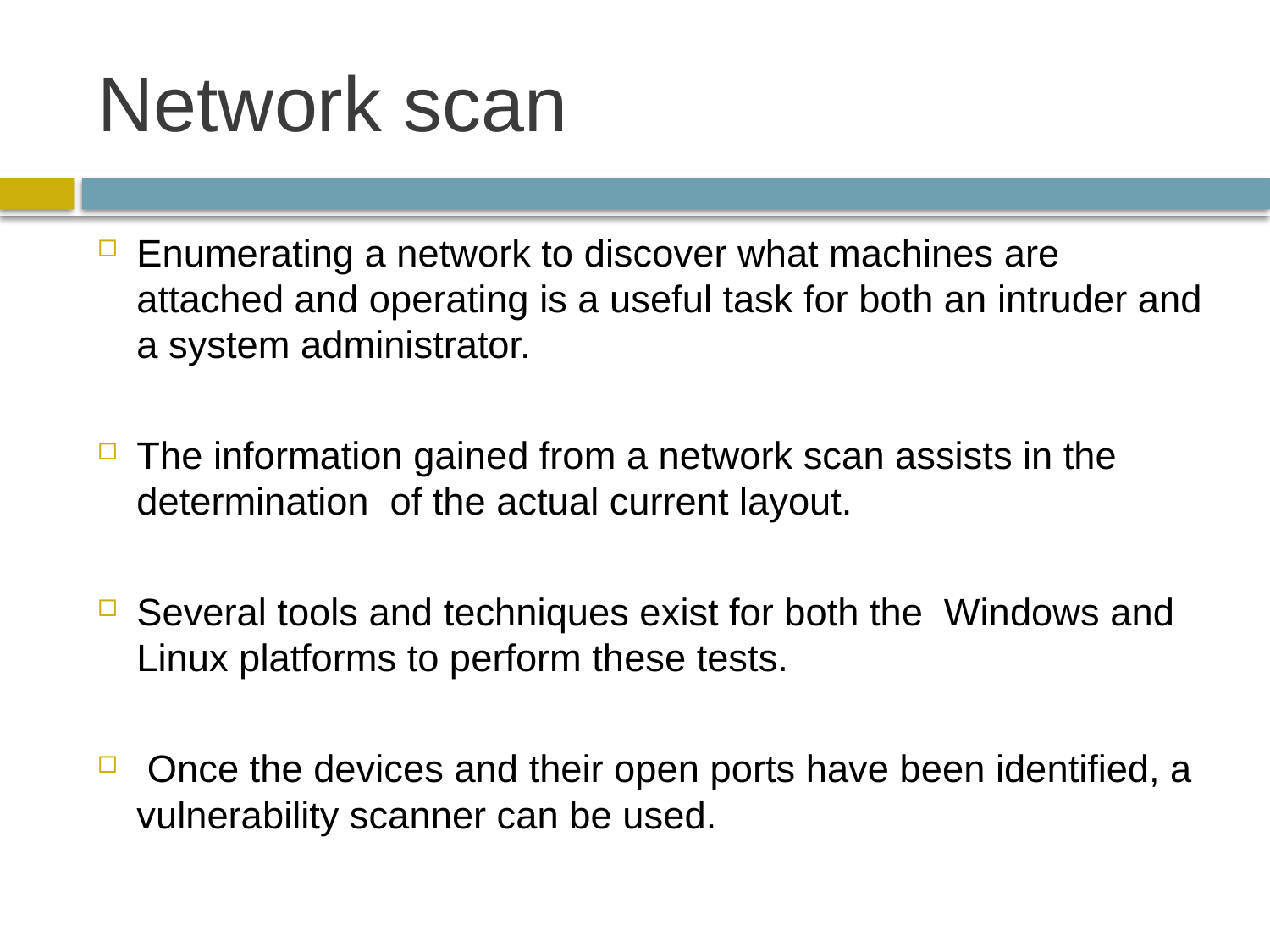

# Network scan
Enumerating a network to discover what machines are attached and operating is a useful task for both an intruder and a system administrator.

The information gained from a network scan assists in the determination  of the actual current layout.

Several tools and techniques exist for both the  Windows and Linux platforms to perform these tests.

 Once the devices and their open ports have been identified, a vulnerability scanner can be used.